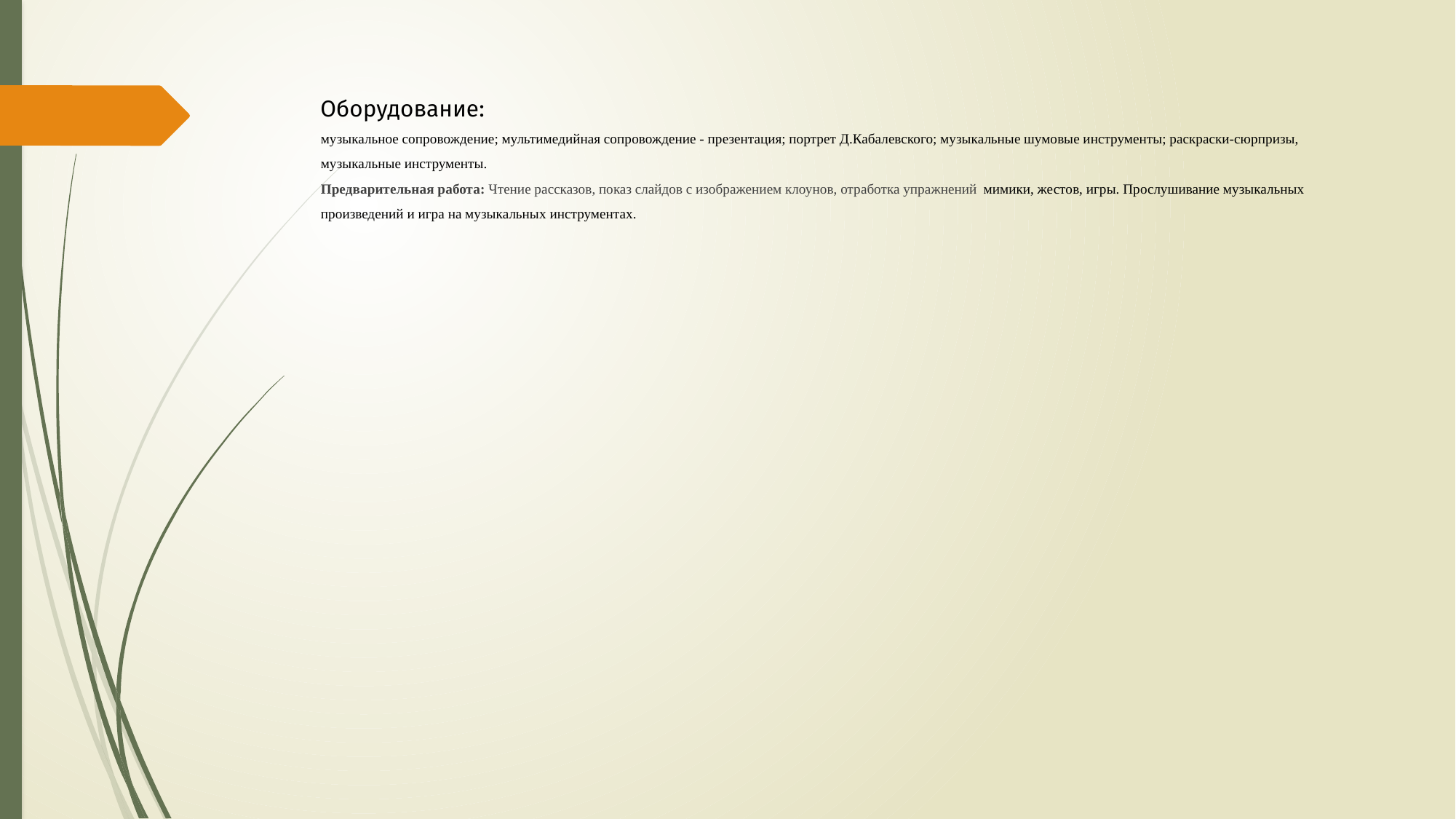

# Оборудование: музыкальное сопровождение; мультимедийная сопровождение - презентация; портрет Д.Кабалевского; музыкальные шумовые инструменты; раскраски-сюрпризы, музыкальные инструменты. Предварительная работа: Чтение рассказов, показ слайдов с изображением клоунов, отработка упражнений  мимики, жестов, игры. Прослушивание музыкальных произведений и игра на музыкальных инструментах.